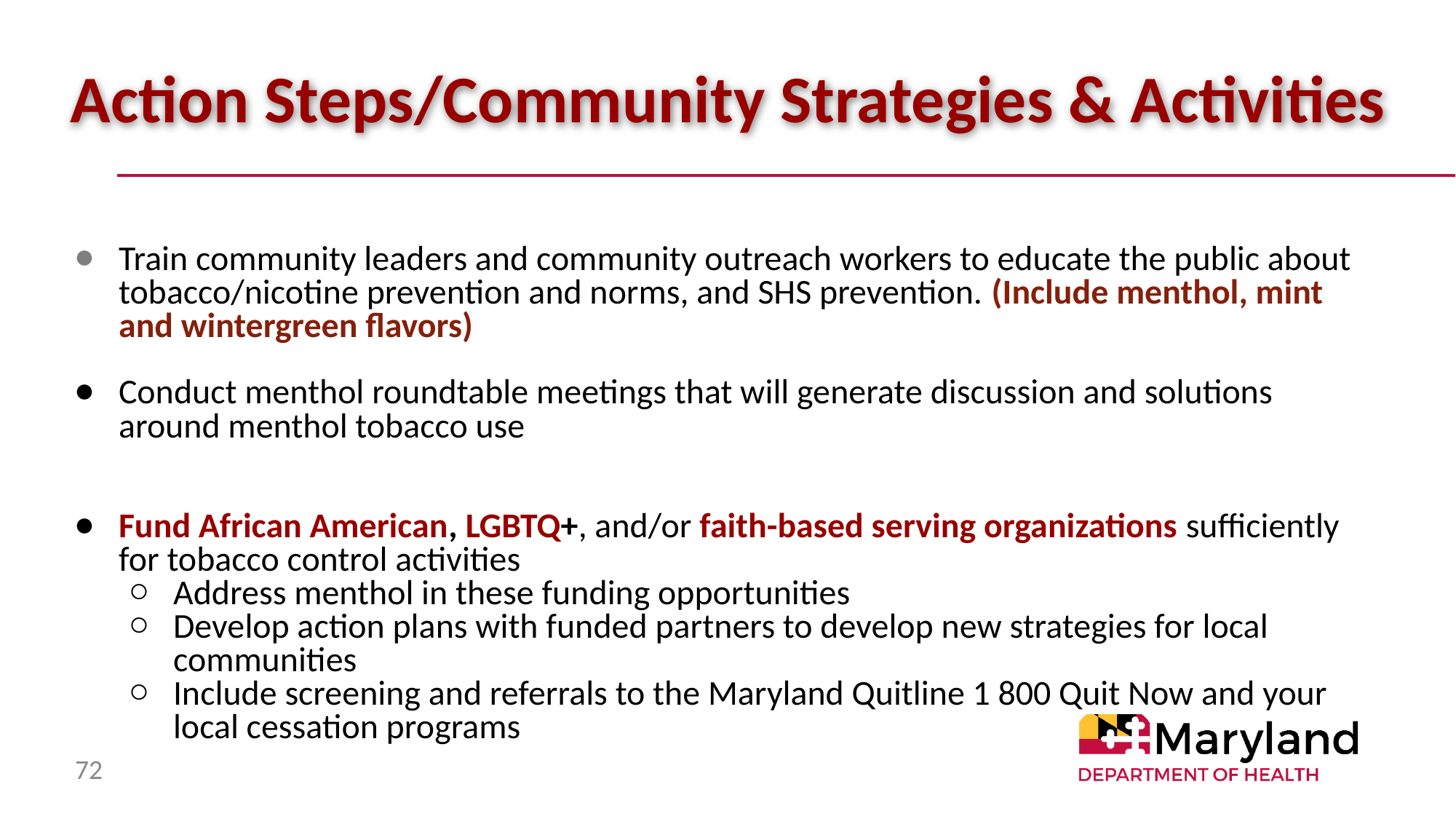

# Action Steps/Community Strategies & Activities

Train community leaders and community outreach workers to educate the public about tobacco/nicotine prevention and norms, and SHS prevention. (Include menthol, mint and wintergreen flavors)

Conduct menthol roundtable meetings that will generate discussion and solutions around menthol tobacco use

Fund African American, LGBTQ+, and/or faith-based serving organizations sufficiently for tobacco control activities
Address menthol in these funding opportunities
Develop action plans with funded partners to develop new strategies for local communities
Include screening and referrals to the Maryland Quitline 1 800 Quit Now and your local cessation programs

72